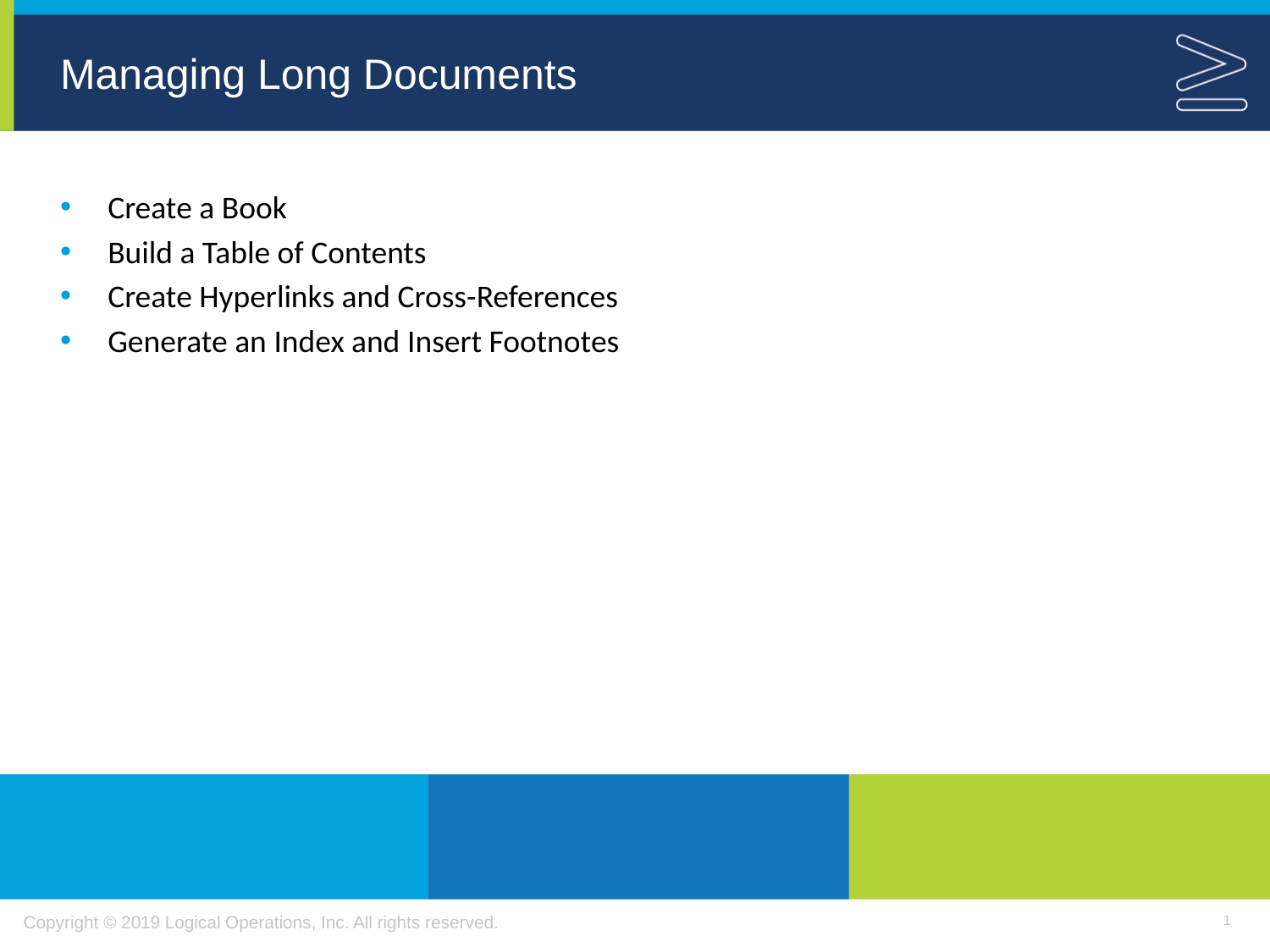

# Managing Long Documents
Create a Book
Build a Table of Contents
Create Hyperlinks and Cross-References
Generate an Index and Insert Footnotes
1